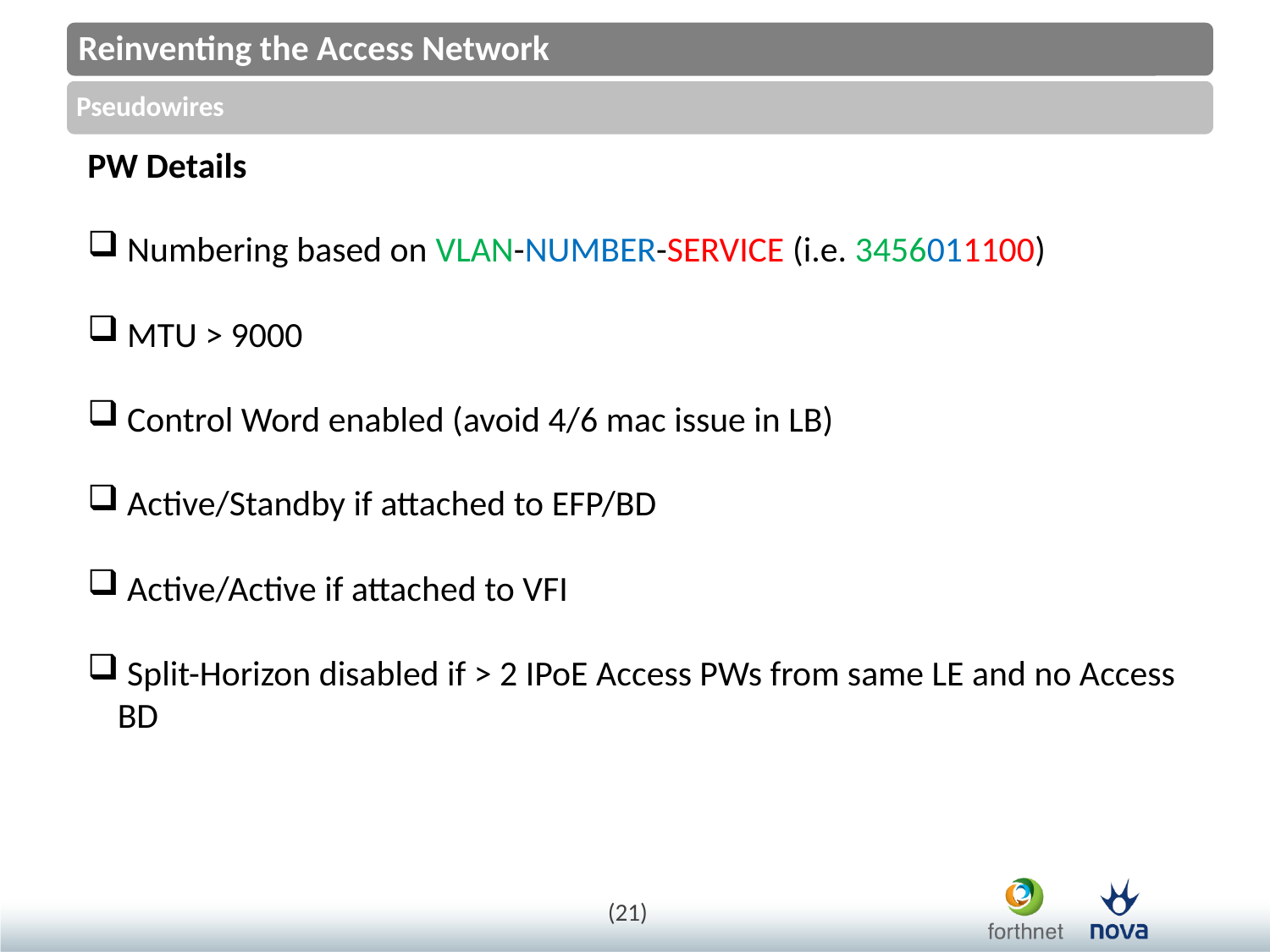

Reinventing the Access Network
Pseudowires

PW Details

 Numbering based on VLAN-NUMBER-SERVICE (i.e. 3456011100)

 MTU > 9000

 Control Word enabled (avoid 4/6 mac issue in LB)

 Active/Standby if attached to EFP/BD

 Active/Active if attached to VFI

 Split-Horizon disabled if > 2 IPoE Access PWs from same LE and no Access BD

(21)